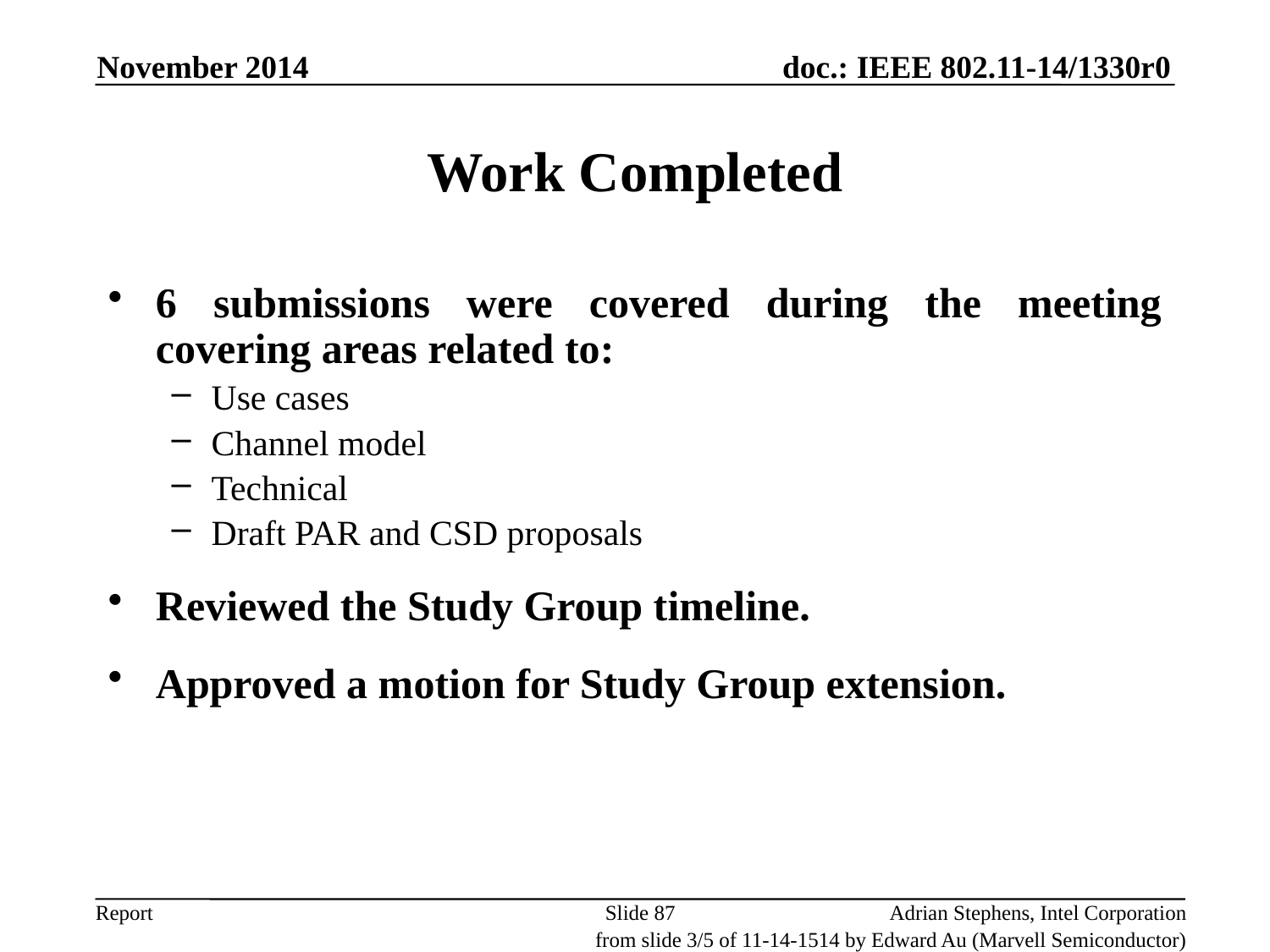

November 2014
# Work Completed
6 submissions were covered during the meeting covering areas related to:
Use cases
Channel model
Technical
Draft PAR and CSD proposals
Reviewed the Study Group timeline.
Approved a motion for Study Group extension.

Slide 87
Adrian Stephens, Intel Corporation
from slide 3/5 of 11-14-1514 by Edward Au (Marvell Semiconductor)